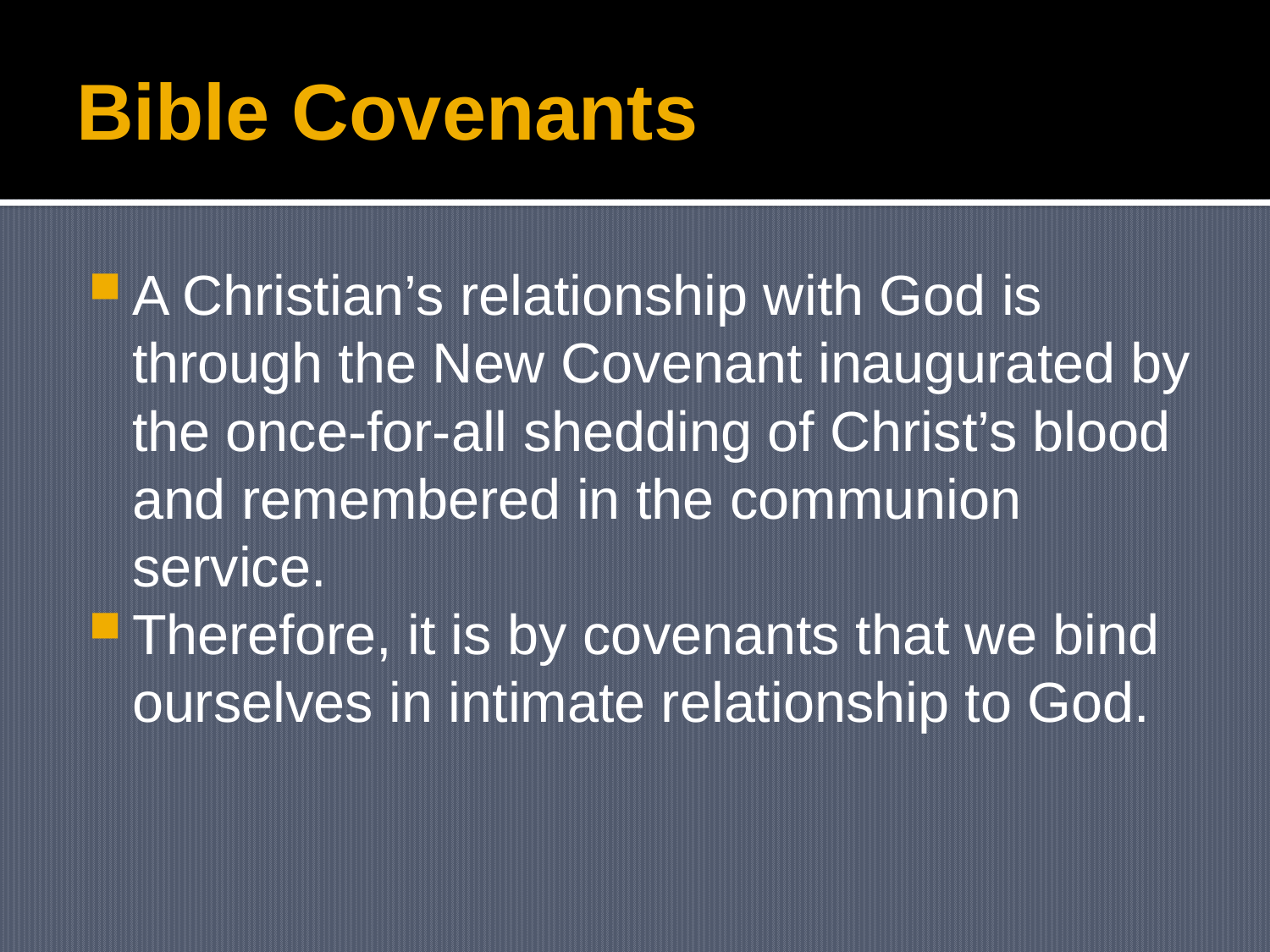

# Bible Covenants
A Christian’s relationship with God is through the New Covenant inaugurated by the once-for-all shedding of Christ’s blood and remembered in the communion service.
Therefore, it is by covenants that we bind ourselves in intimate relationship to God.